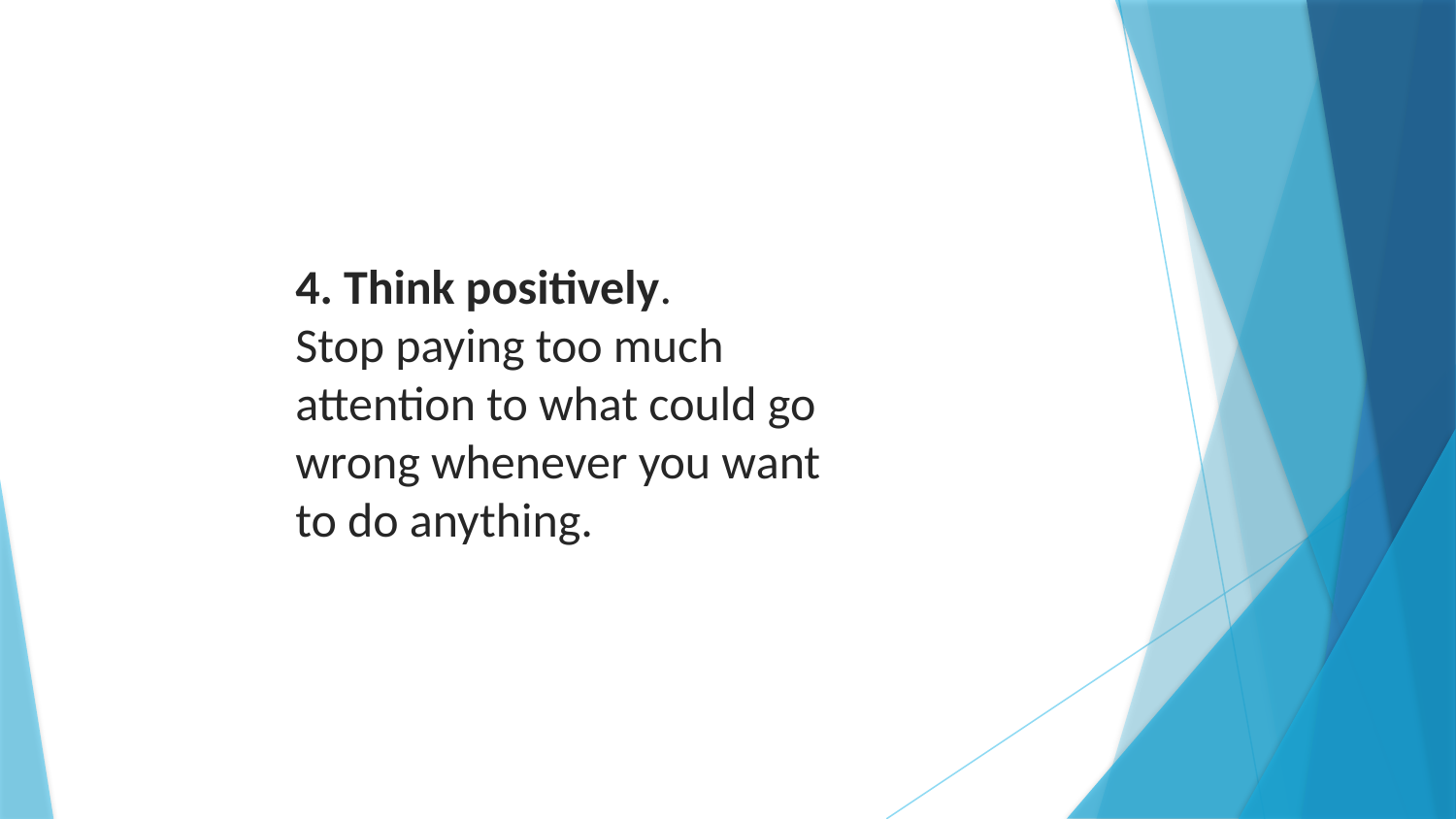

4. Think positively.
Stop paying too much attention to what could go wrong whenever you want to do anything.